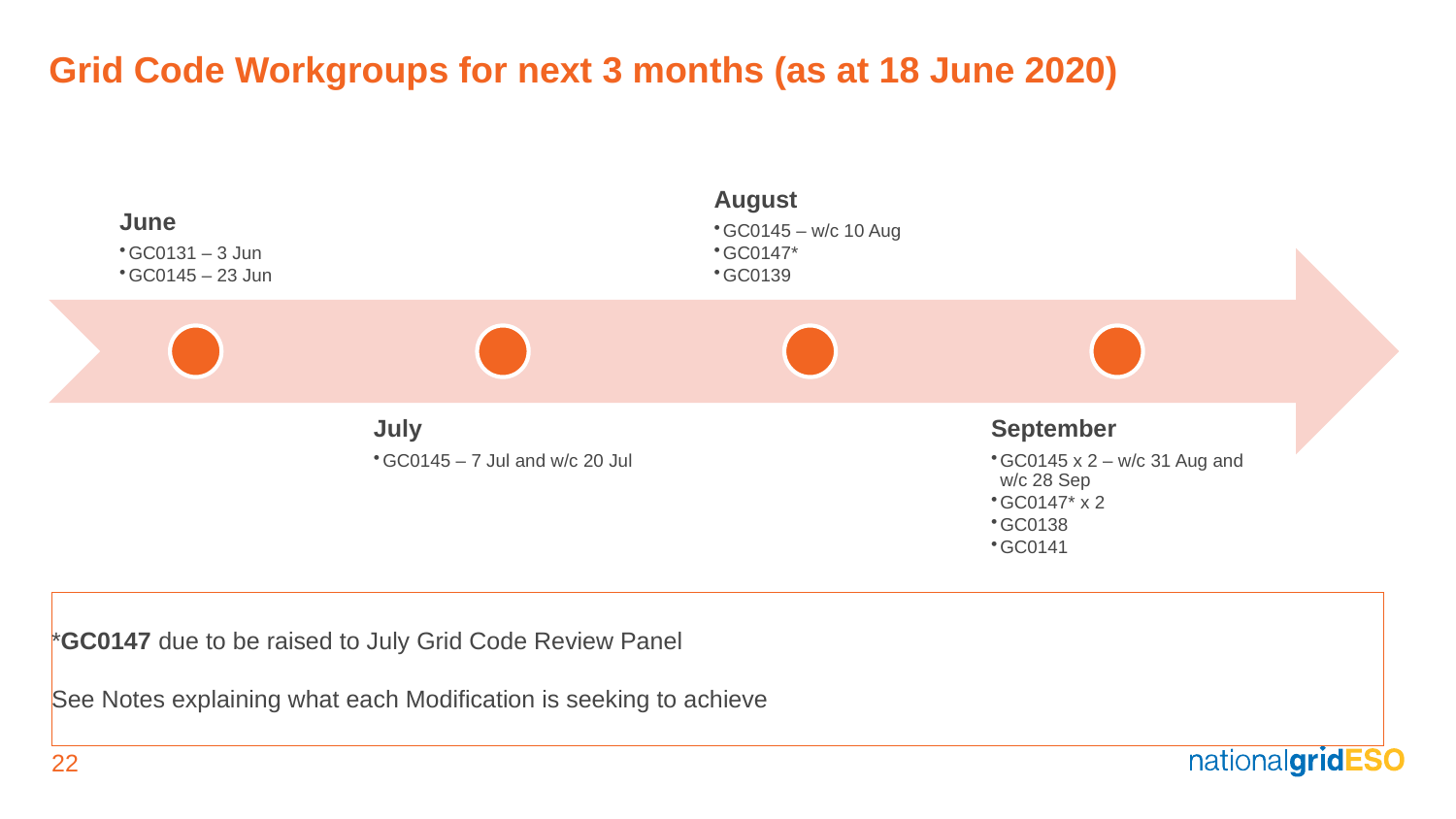

Grid Code Workgroups for next 3 months (as at 18 June 2020)
June
GC0131 – 3 Jun
GC0145 – 23 Jun
July
GC0145 – 7 Jul and w/c 20 Jul
August
GC0145 – w/c 10 Aug
GC0147*
GC0139
September
GC0145 x 2 – w/c 31 Aug and w/c 28 Sep
GC0147* x 2
GC0138
GC0141

*GC0147 due to be raised to July Grid Code Review Panel

See Notes explaining what each Modification is seeking to achieve